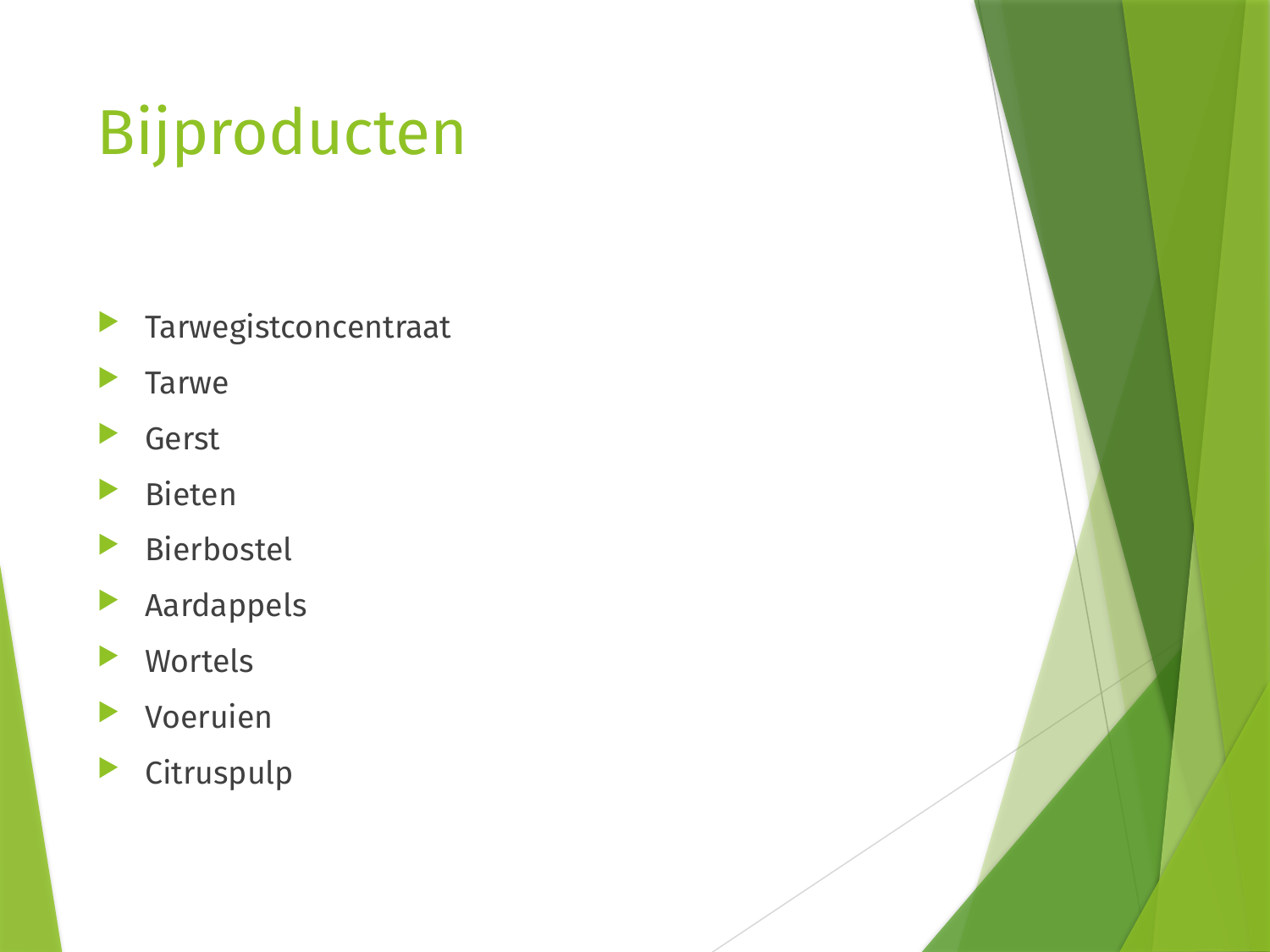

# Bijproducten
Tarwegistconcentraat
Tarwe
Gerst
Bieten
Bierbostel
Aardappels
Wortels
Voeruien
Citruspulp